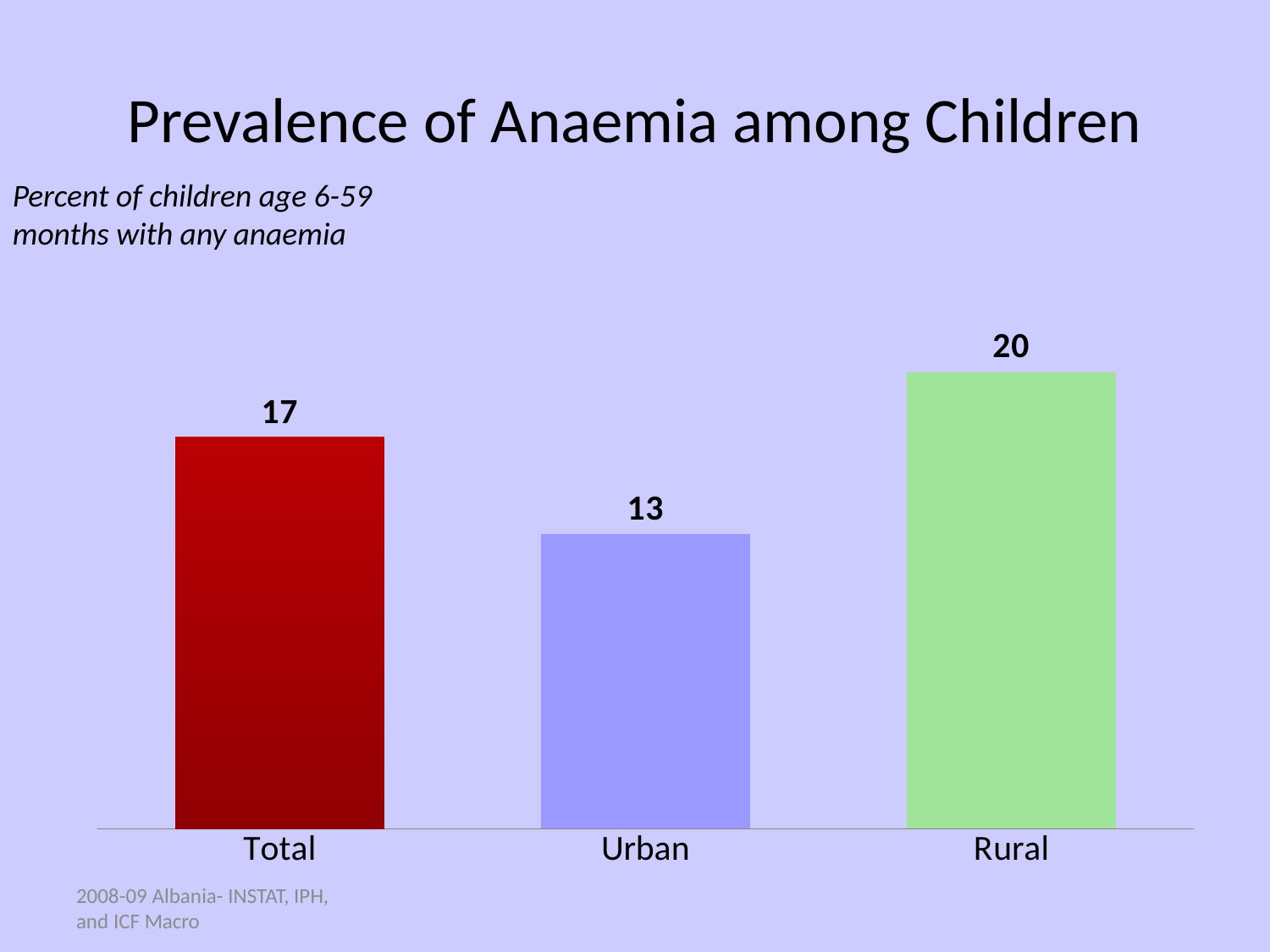

# Prevalence of Anaemia among Children
Percent of children age 6-59 months with any anaemia

### Chart

| Category | Series 1 |
|---|---|
| Total | 17.4 |
| Urban | 13.1 |
| Rural | 20.3 |
2008-09 Albania- INSTAT, IPH, and ICF Macro